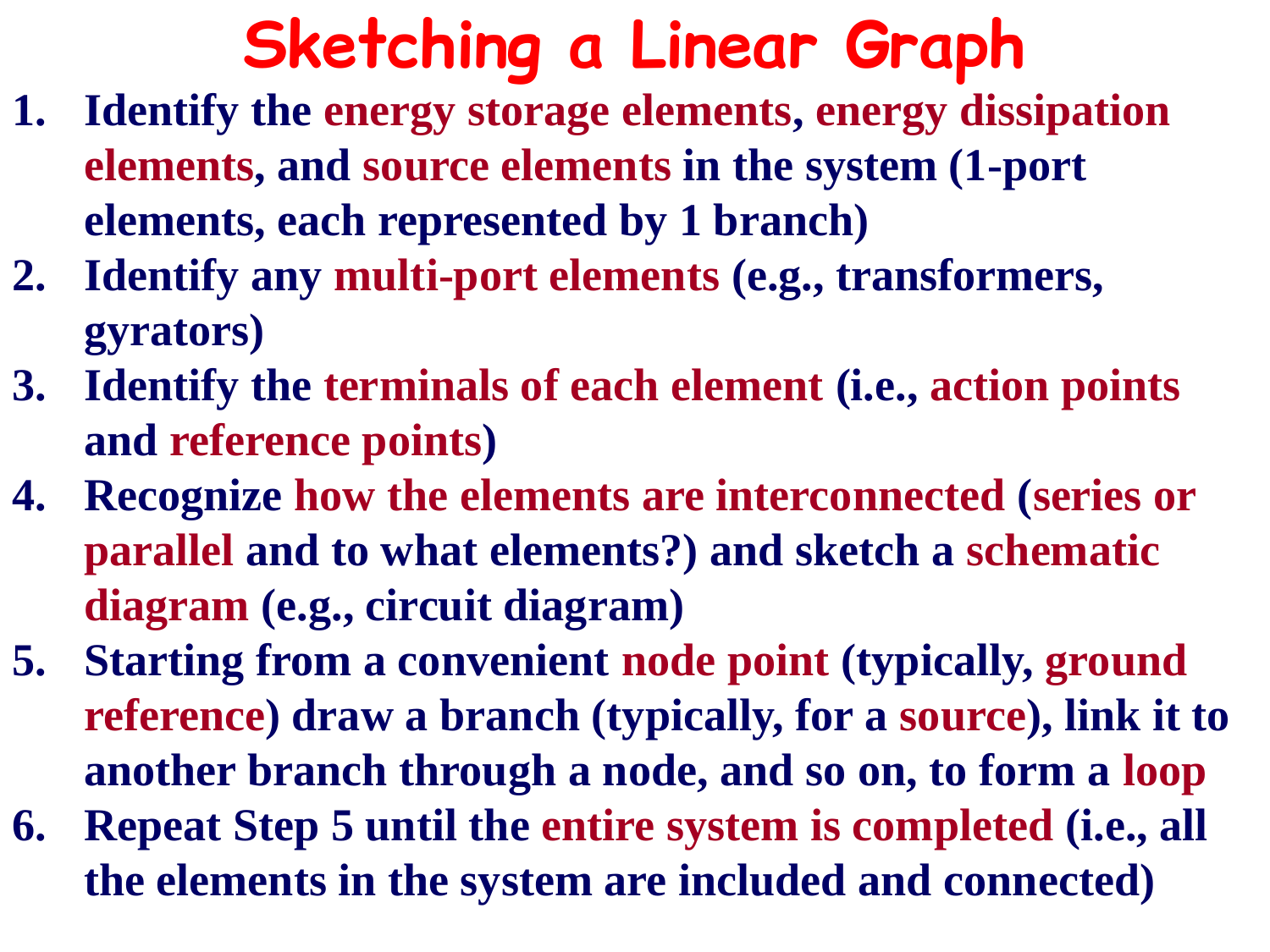

Sketching a Linear Graph
Identify the energy storage elements, energy dissipation elements, and source elements in the system (1-port elements, each represented by 1 branch)
Identify any multi-port elements (e.g., transformers, gyrators)
Identify the terminals of each element (i.e., action points and reference points)
Recognize how the elements are interconnected (series or parallel and to what elements?) and sketch a schematic diagram (e.g., circuit diagram)
Starting from a convenient node point (typically, ground reference) draw a branch (typically, for a source), link it to another branch through a node, and so on, to form a loop
Repeat Step 5 until the entire system is completed (i.e., all the elements in the system are included and connected)